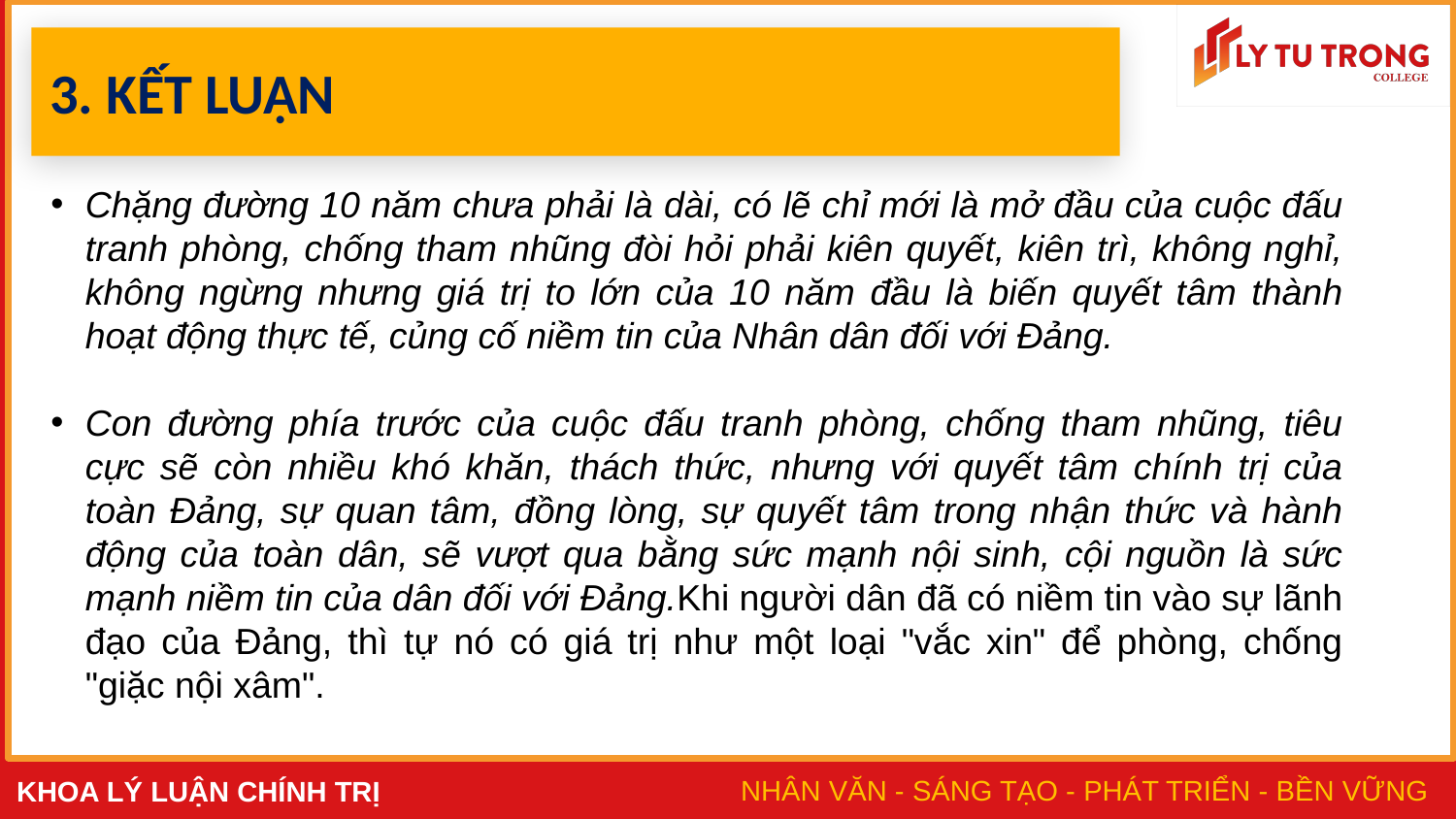

# 3. KẾT LUẬN
Chặng đường 10 năm chưa phải là dài, có lẽ chỉ mới là mở đầu của cuộc đấu tranh phòng, chống tham nhũng đòi hỏi phải kiên quyết, kiên trì, không nghỉ, không ngừng nhưng giá trị to lớn của 10 năm đầu là biến quyết tâm thành hoạt động thực tế, củng cố niềm tin của Nhân dân đối với Đảng.

Con đường phía trước của cuộc đấu tranh phòng, chống tham nhũng, tiêu cực sẽ còn nhiều khó khăn, thách thức, nhưng với quyết tâm chính trị của toàn Đảng, sự quan tâm, đồng lòng, sự quyết tâm trong nhận thức và hành động của toàn dân, sẽ vượt qua bằng sức mạnh nội sinh, cội nguồn là sức mạnh niềm tin của dân đối với Đảng.Khi người dân đã có niềm tin vào sự lãnh đạo của Đảng, thì tự nó có giá trị như một loại "vắc xin" để phòng, chống "giặc nội xâm".